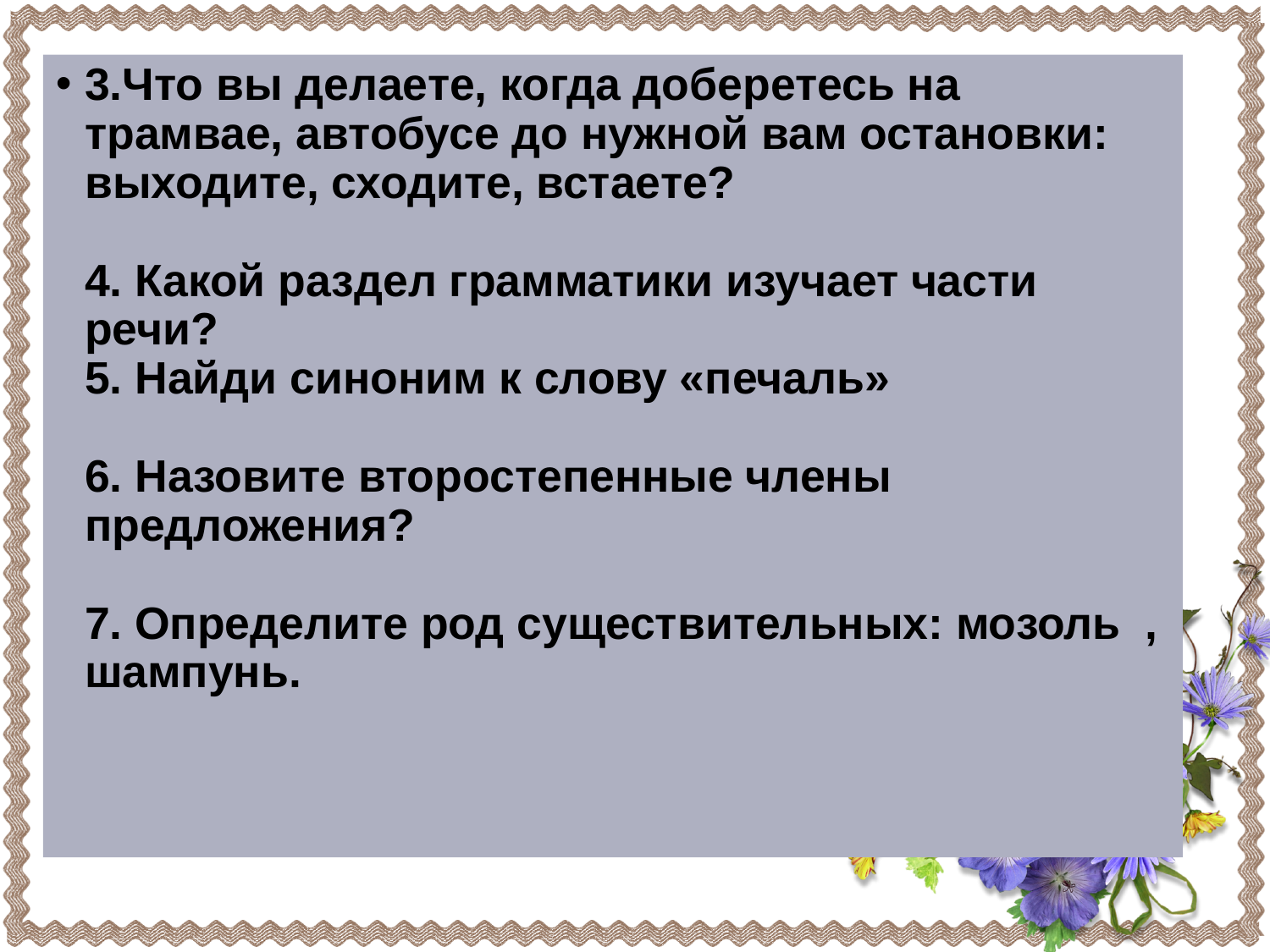

3.Что вы делаете, когда доберетесь на трамвае, автобусе до нужной вам остановки: выходите, сходите, встаете?
4. Какой раздел грамматики изучает части речи?
5. Найди синоним к слову «печаль»
6. Назовите второстепенные члены предложения?
7. Определите род существительных: мозоль  , шампунь.